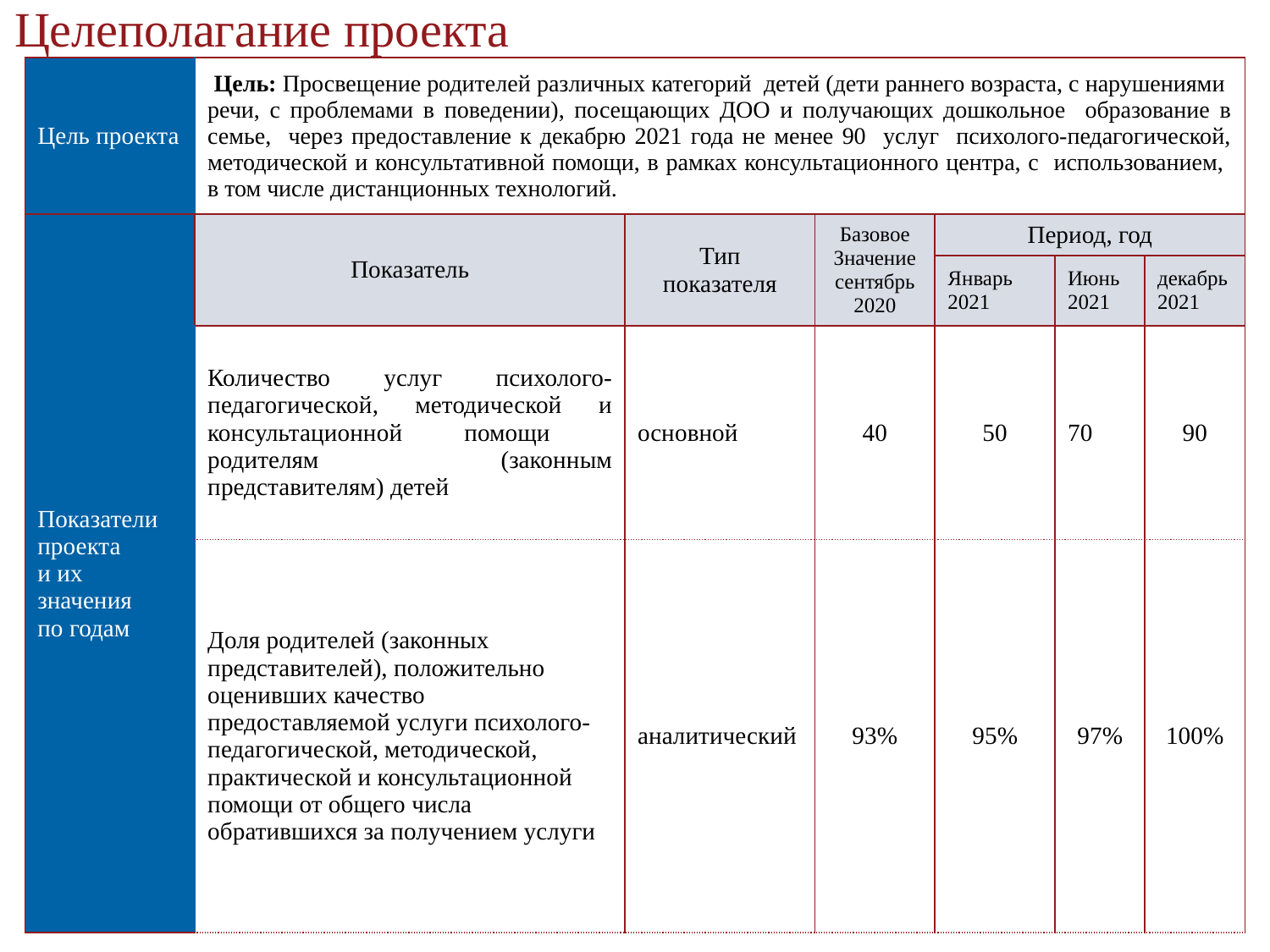

Целеполагание проекта
| Цель проекта | Цель: Просвещение родителей различных категорий детей (дети раннего возраста, с нарушениями речи, с проблемами в поведении), посещающих ДОО и получающих дошкольное образование в семье, через предоставление к декабрю 2021 года не менее 90 услуг психолого-педагогической, методической и консультативной помощи, в рамках консультационного центра, с использованием, в том числе дистанционных технологий. |  |  |  |  |  |
| --- | --- | --- | --- | --- | --- | --- |
| Показатели проекта и их значения по годам | Показатель | Тип показателя | Базовое Значение сентябрь 2020 | Период, год |  |  |
|  |  |  |  | Январь 2021 | Июнь 2021 | декабрь 2021 |
|  | Количество услуг психолого-педагогической, методической и консультационной помощи родителям (законным представителям) детей | основной | 40 | 50 | 70 | 90 |
|  | Доля родителей (законных представителей), положительно оценивших качество предоставляемой услуги психолого-педагогической, методической, практической и консультационной помощи от общего числа обратившихся за получением услуги | аналитический | 93% | 95% | 97% | 100% |
3